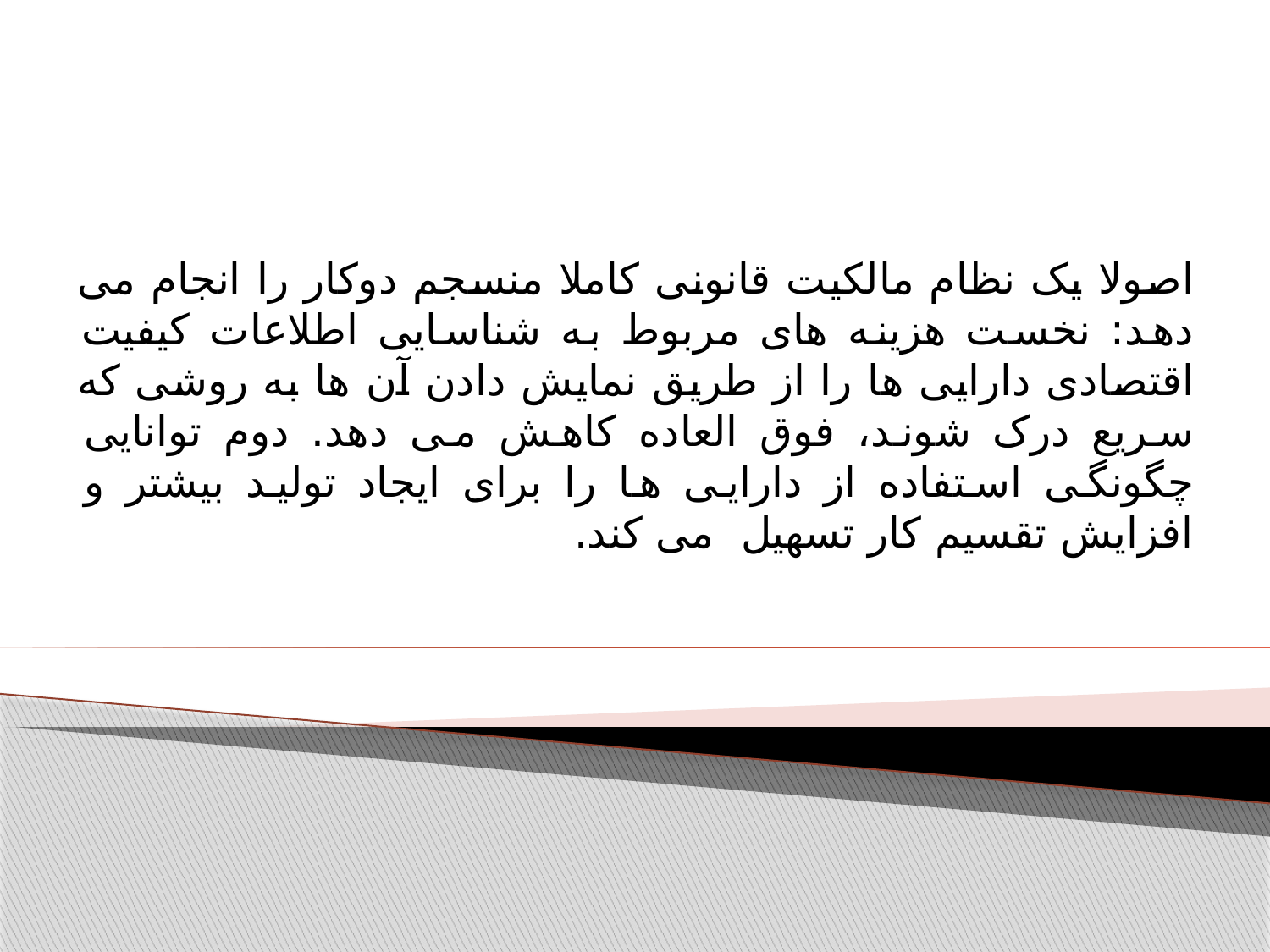

اصولا یک نظام مالکیت قانونی کاملا منسجم دوکار را انجام می دهد: نخست هزینه های مربوط به شناسایی اطلاعات کیفیت اقتصادی دارایی ها را از طریق نمایش دادن آن ها به روشی که سریع درک شوند، فوق العاده کاهش می دهد. دوم توانایی چگونگی استفاده از دارایی ها را برای ایجاد تولید بیشتر و افزایش تقسیم کار تسهیل  می کند.